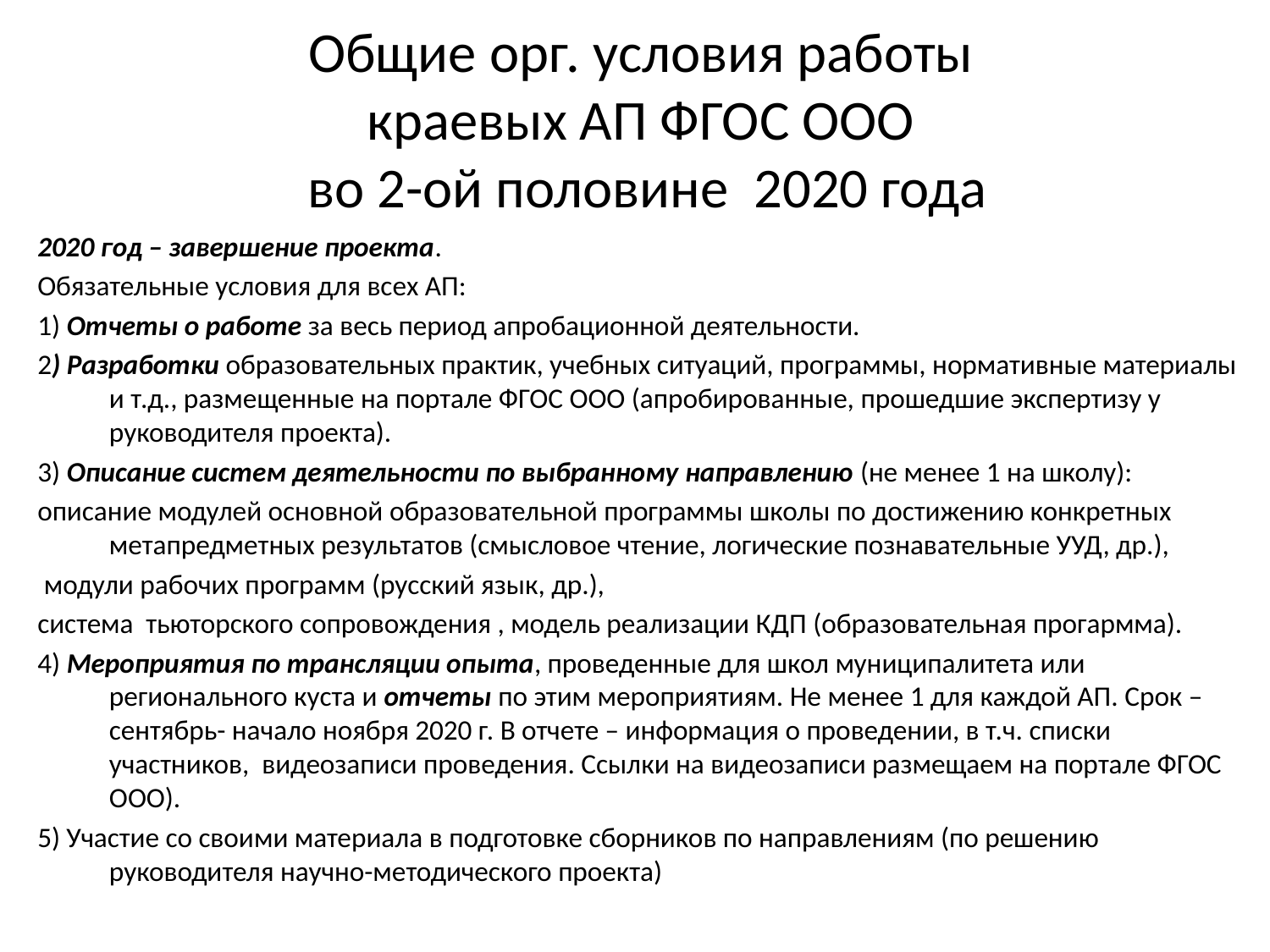

# Общие орг. условия работы краевых АП ФГОС ООО во 2-ой половине  2020 года
2020 год – завершение проекта.
Обязательные условия для всех АП:
1) Отчеты о работе за весь период апробационной деятельности.
2) Разработки образовательных практик, учебных ситуаций, программы, нормативные материалы и т.д., размещенные на портале ФГОС ООО (апробированные, прошедшие экспертизу у руководителя проекта).
3) Описание систем деятельности по выбранному направлению (не менее 1 на школу):
описание модулей основной образовательной программы школы по достижению конкретных метапредметных результатов (смысловое чтение, логические познавательные УУД, др.),
 модули рабочих программ (русский язык, др.),
система  тьюторского сопровождения , модель реализации КДП (образовательная прогармма).
4) Мероприятия по трансляции опыта, проведенные для школ муниципалитета или регионального куста и отчеты по этим мероприятиям. Не менее 1 для каждой АП. Срок – сентябрь- начало ноября 2020 г. В отчете – информация о проведении, в т.ч. списки участников,  видеозаписи проведения. Ссылки на видеозаписи размещаем на портале ФГОС ООО).
5) Участие со своими материала в подготовке сборников по направлениям (по решению руководителя научно-методического проекта)